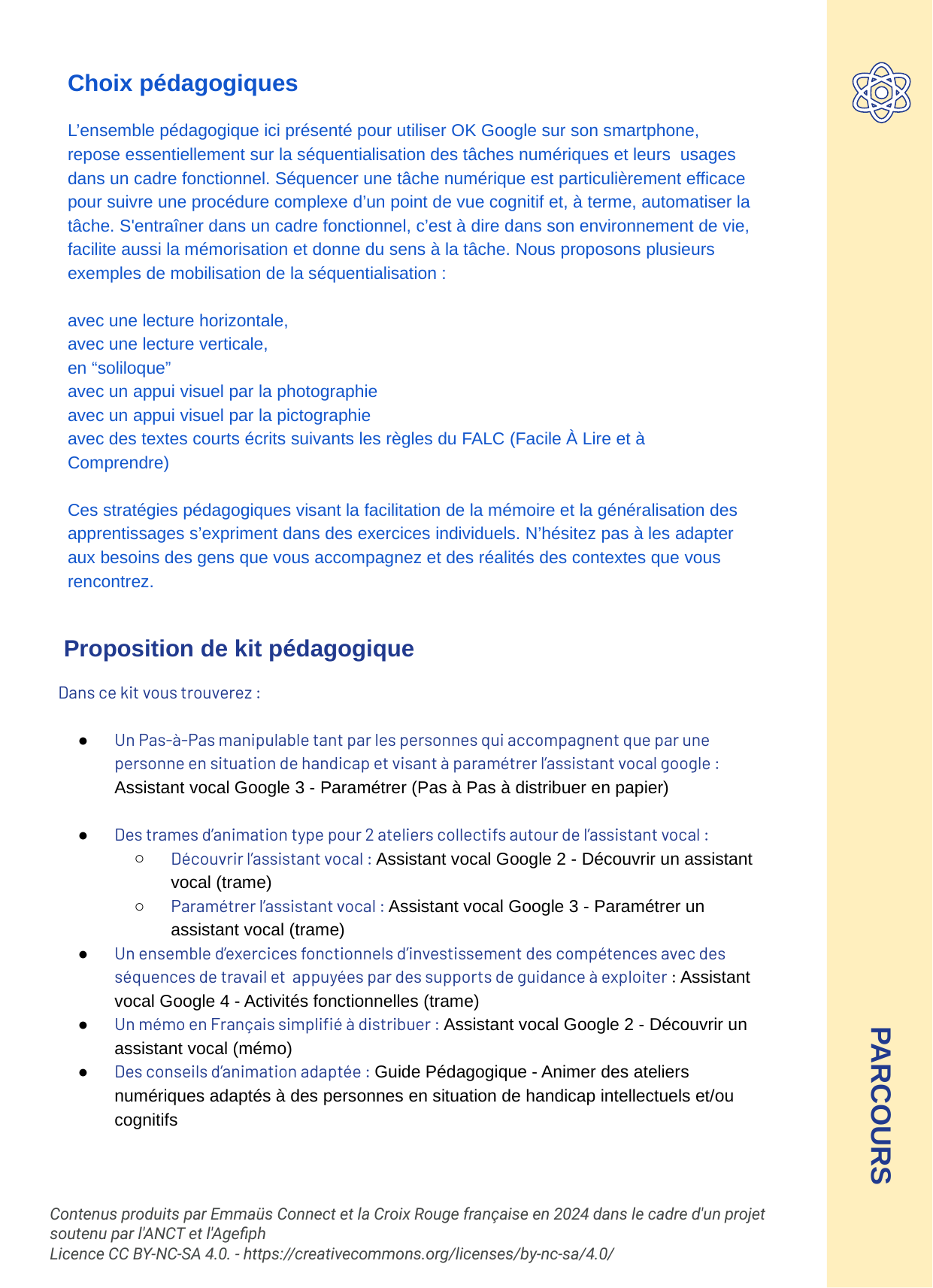

Choix pédagogiques

L’ensemble pédagogique ici présenté pour utiliser OK Google sur son smartphone, repose essentiellement sur la séquentialisation des tâches numériques et leurs  usages dans un cadre fonctionnel. Séquencer une tâche numérique est particulièrement efficace pour suivre une procédure complexe d’un point de vue cognitif et, à terme, automatiser la tâche. S'entraîner dans un cadre fonctionnel, c’est à dire dans son environnement de vie, facilite aussi la mémorisation et donne du sens à la tâche. Nous proposons plusieurs exemples de mobilisation de la séquentialisation :

avec une lecture horizontale,
avec une lecture verticale,
en “soliloque”
avec un appui visuel par la photographie
avec un appui visuel par la pictographie
avec des textes courts écrits suivants les règles du FALC (Facile À Lire et à Comprendre)

Ces stratégies pédagogiques visant la facilitation de la mémoire et la généralisation des apprentissages s’expriment dans des exercices individuels. N’hésitez pas à les adapter aux besoins des gens que vous accompagnez et des réalités des contextes que vous rencontrez.

Proposition de kit pédagogique
Dans ce kit vous trouverez :

Un Pas-à-Pas manipulable tant par les personnes qui accompagnent que par une personne en situation de handicap et visant à paramétrer l’assistant vocal google : Assistant vocal Google 3 - Paramétrer (Pas à Pas à distribuer en papier)
Des trames d’animation type pour 2 ateliers collectifs autour de l’assistant vocal :
Découvrir l’assistant vocal : Assistant vocal Google 2 - Découvrir un assistant vocal (trame)
Paramétrer l’assistant vocal : Assistant vocal Google 3 - Paramétrer un assistant vocal (trame)
Un ensemble d’exercices fonctionnels d’investissement des compétences avec des séquences de travail et  appuyées par des supports de guidance à exploiter : Assistant vocal Google 4 - Activités fonctionnelles (trame)
Un mémo en Français simplifié à distribuer : Assistant vocal Google 2 - Découvrir un assistant vocal (mémo)
Des conseils d’animation adaptée : Guide Pédagogique - Animer des ateliers numériques adaptés à des personnes en situation de handicap intellectuels et/ou cognitifs
PARCOURS